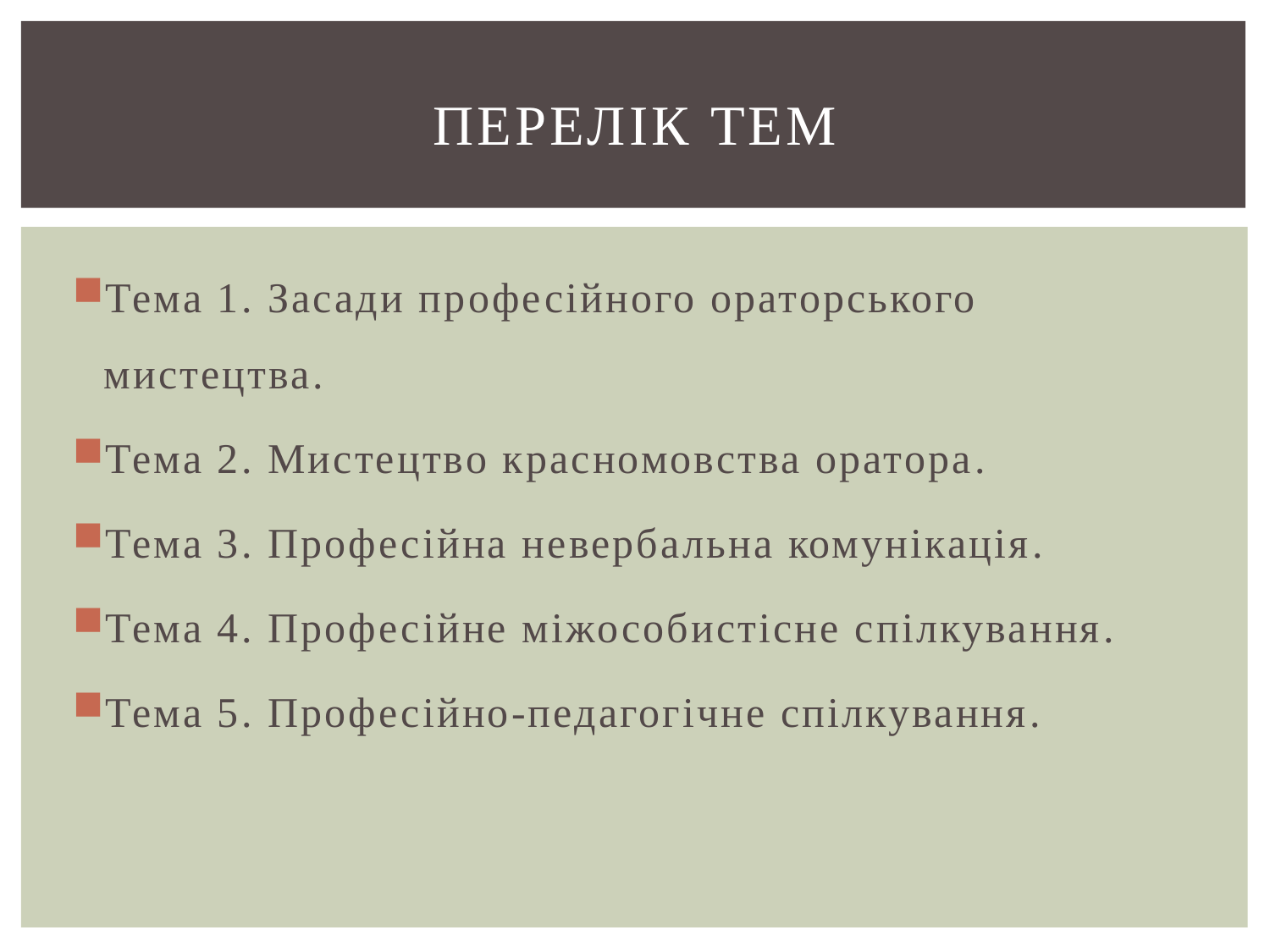

# Перелік тем
Тема 1. Засади професійного ораторського мистецтва.
Тема 2. Мистецтво красномовства оратора.
Тема 3. Професійна невербальна комунікація.
Тема 4. Професійне міжособистісне спілкування.
Тема 5. Професійно-педагогічне спілкування.